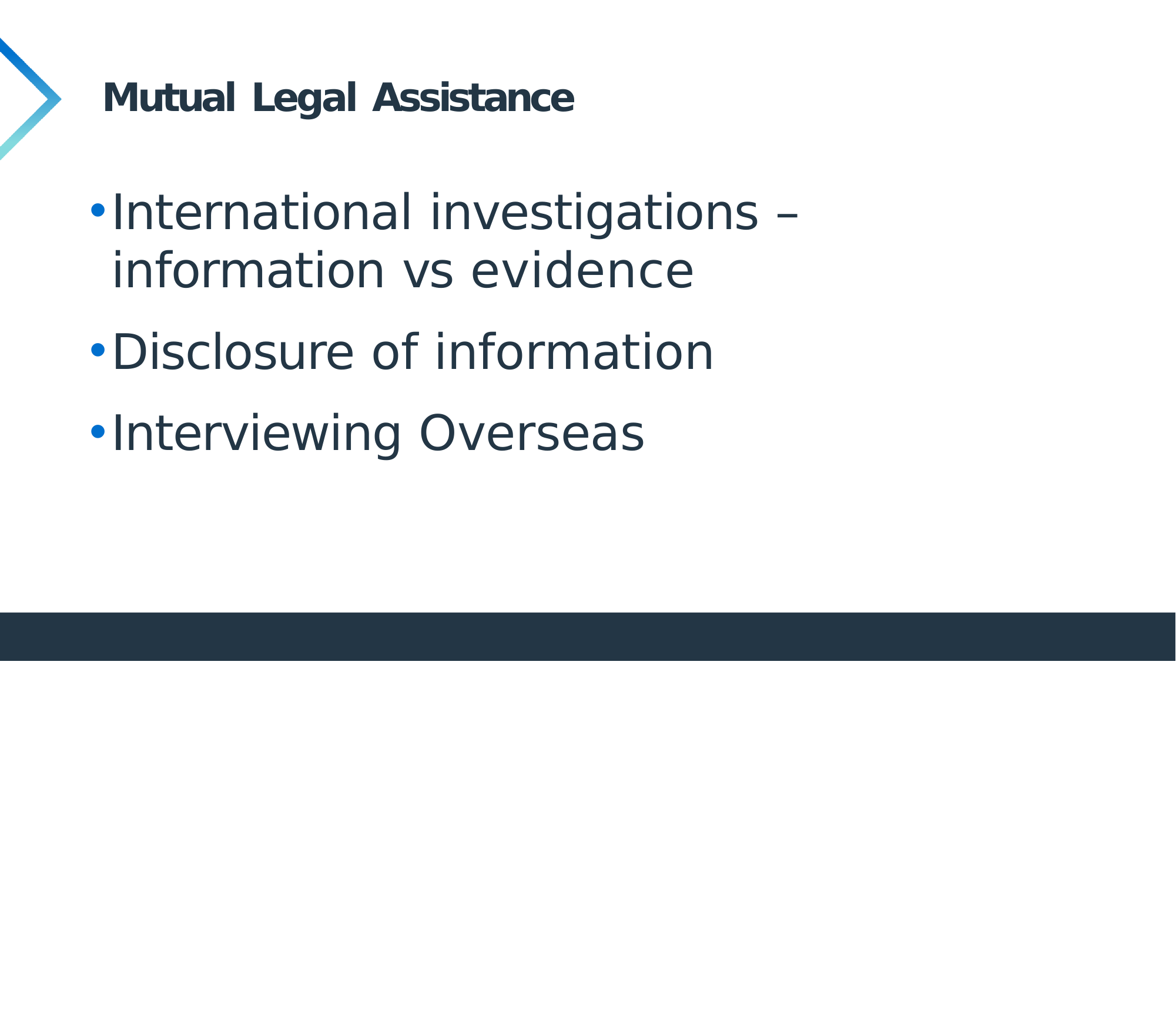

# Mutual Legal Assistance
International investigations – information vs evidence
Disclosure of information
Interviewing Overseas